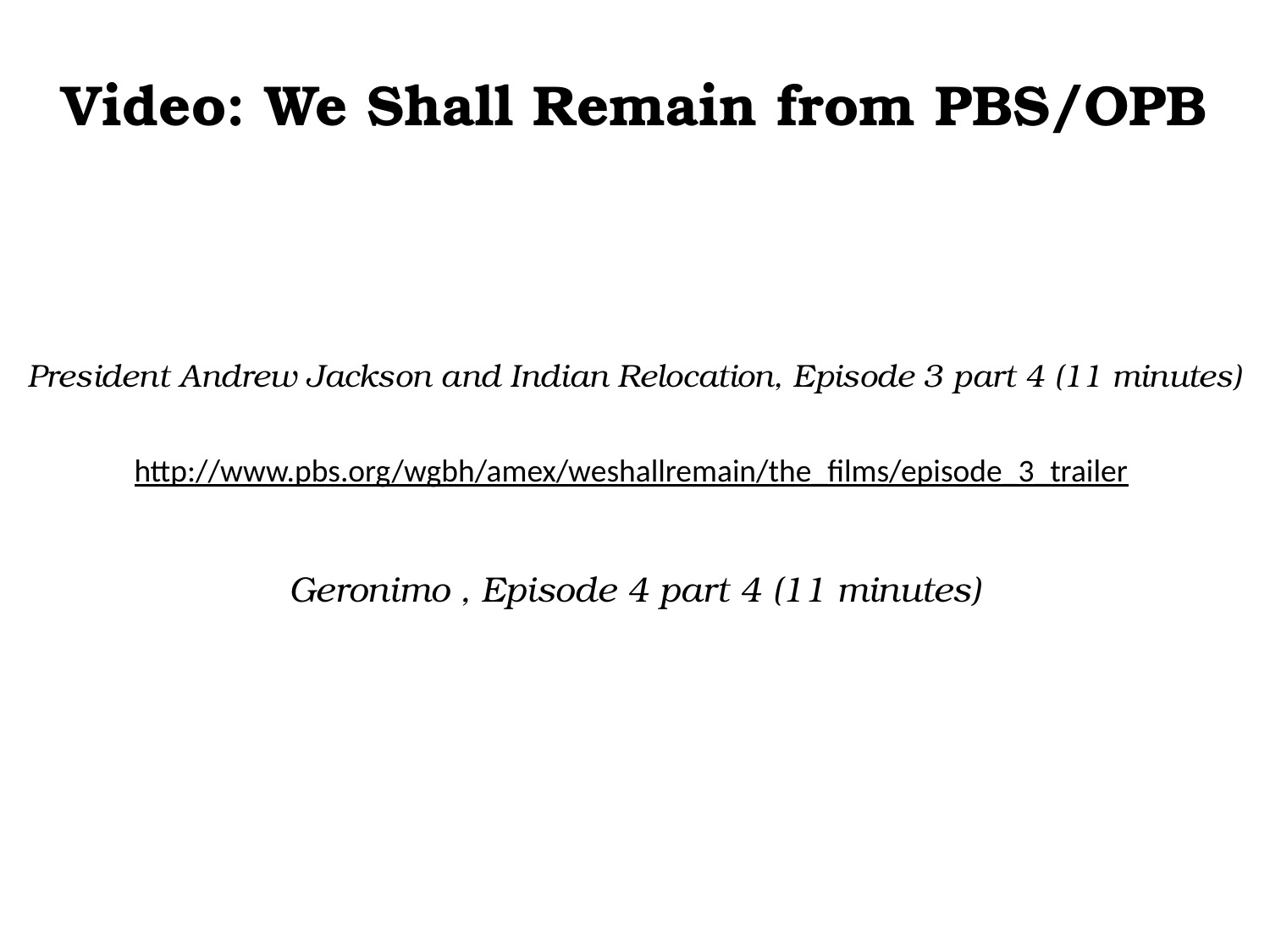

Video: We Shall Remain from PBS/OPB

President Andrew Jackson and Indian Relocation, Episode 3 part 4 (11 minutes)
http://www.pbs.org/wgbh/amex/weshallremain/the_films/episode_3_trailer
Geronimo , Episode 4 part 4 (11 minutes)